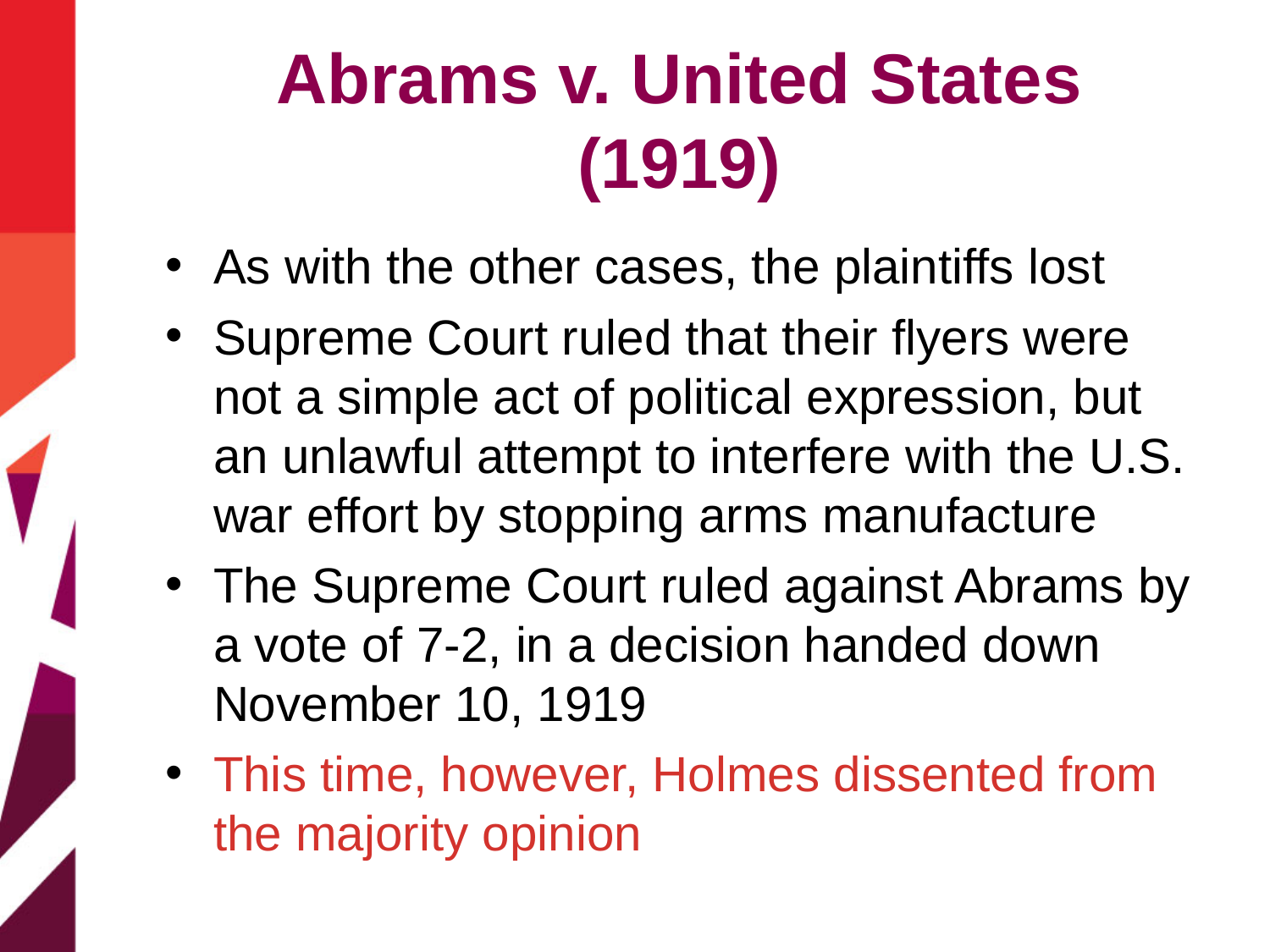

# Abrams v. United States (1919)
As with the other cases, the plaintiffs lost
Supreme Court ruled that their flyers were not a simple act of political expression, but an unlawful attempt to interfere with the U.S. war effort by stopping arms manufacture
The Supreme Court ruled against Abrams by a vote of 7-2, in a decision handed down November 10, 1919
This time, however, Holmes dissented from the majority opinion